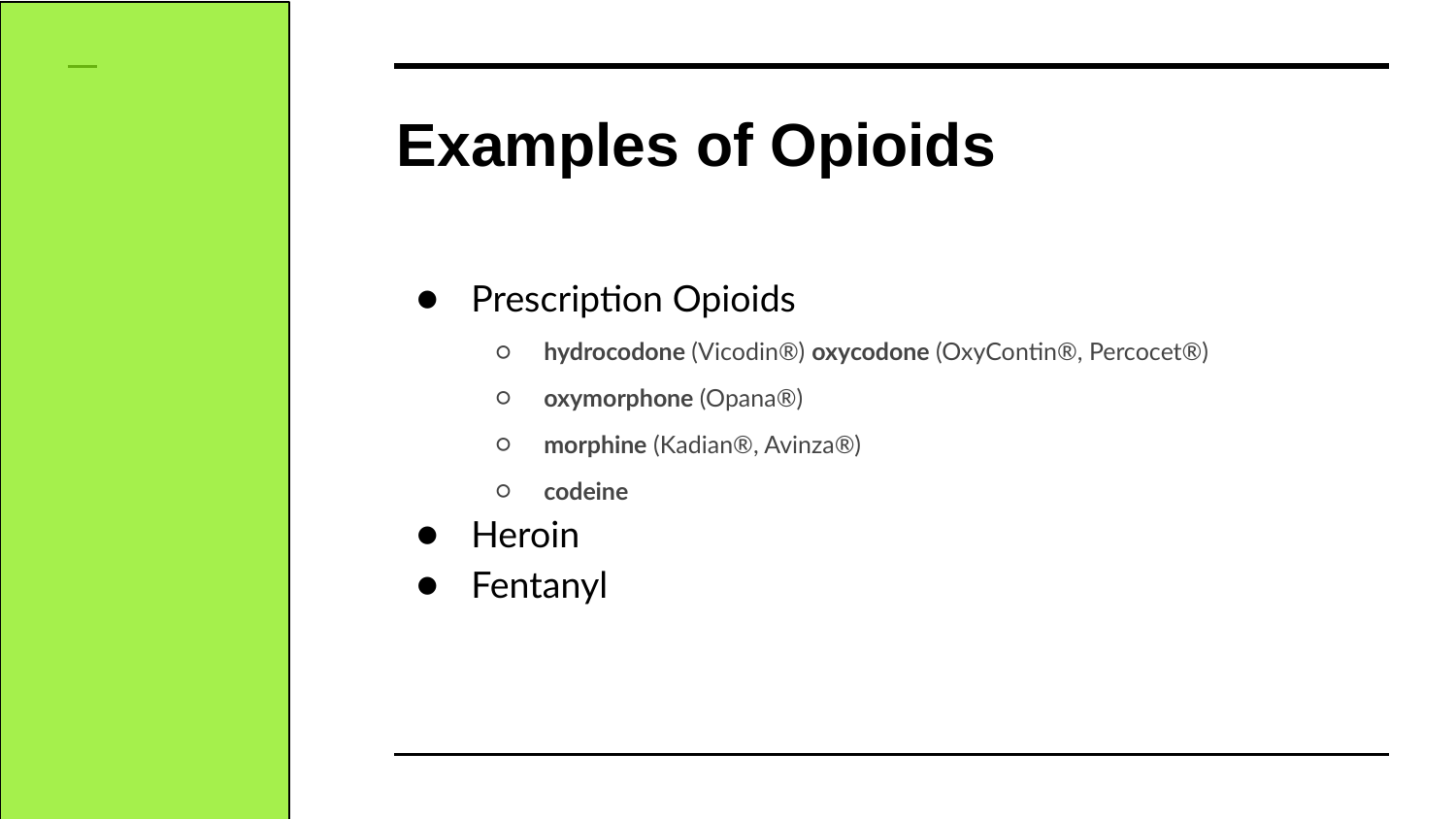

# Examples of Opioids
Prescription Opioids
hydrocodone (Vicodin®) oxycodone (OxyContin®, Percocet®)
oxymorphone (Opana®)
morphine (Kadian®, Avinza®)
codeine
Heroin
Fentanyl